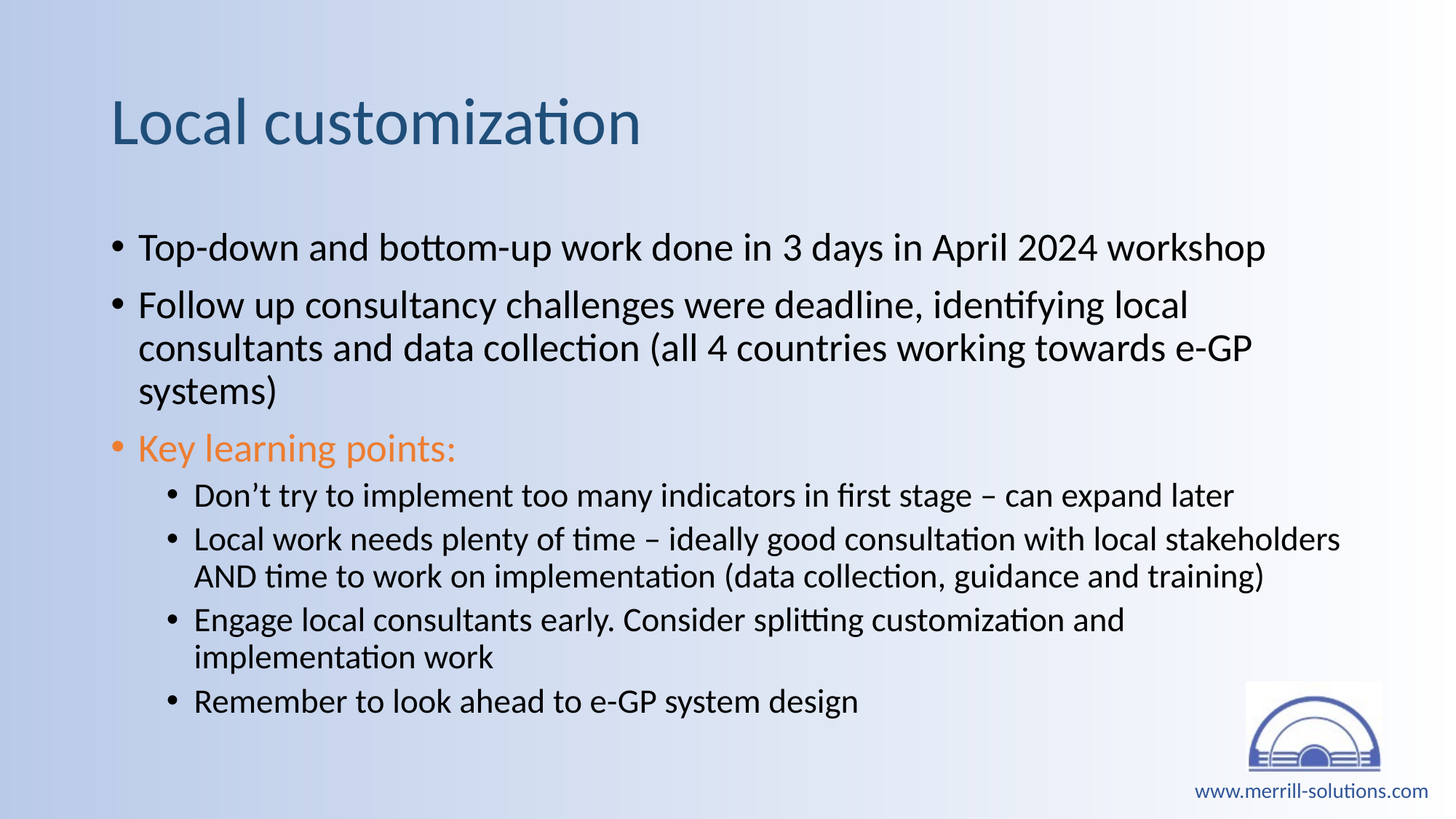

# Local customization
Top-down and bottom-up work done in 3 days in April 2024 workshop
Follow up consultancy challenges were deadline, identifying local consultants and data collection (all 4 countries working towards e-GP systems)
Key learning points:
Don’t try to implement too many indicators in first stage – can expand later
Local work needs plenty of time – ideally good consultation with local stakeholders AND time to work on implementation (data collection, guidance and training)
Engage local consultants early. Consider splitting customization and implementation work
Remember to look ahead to e-GP system design